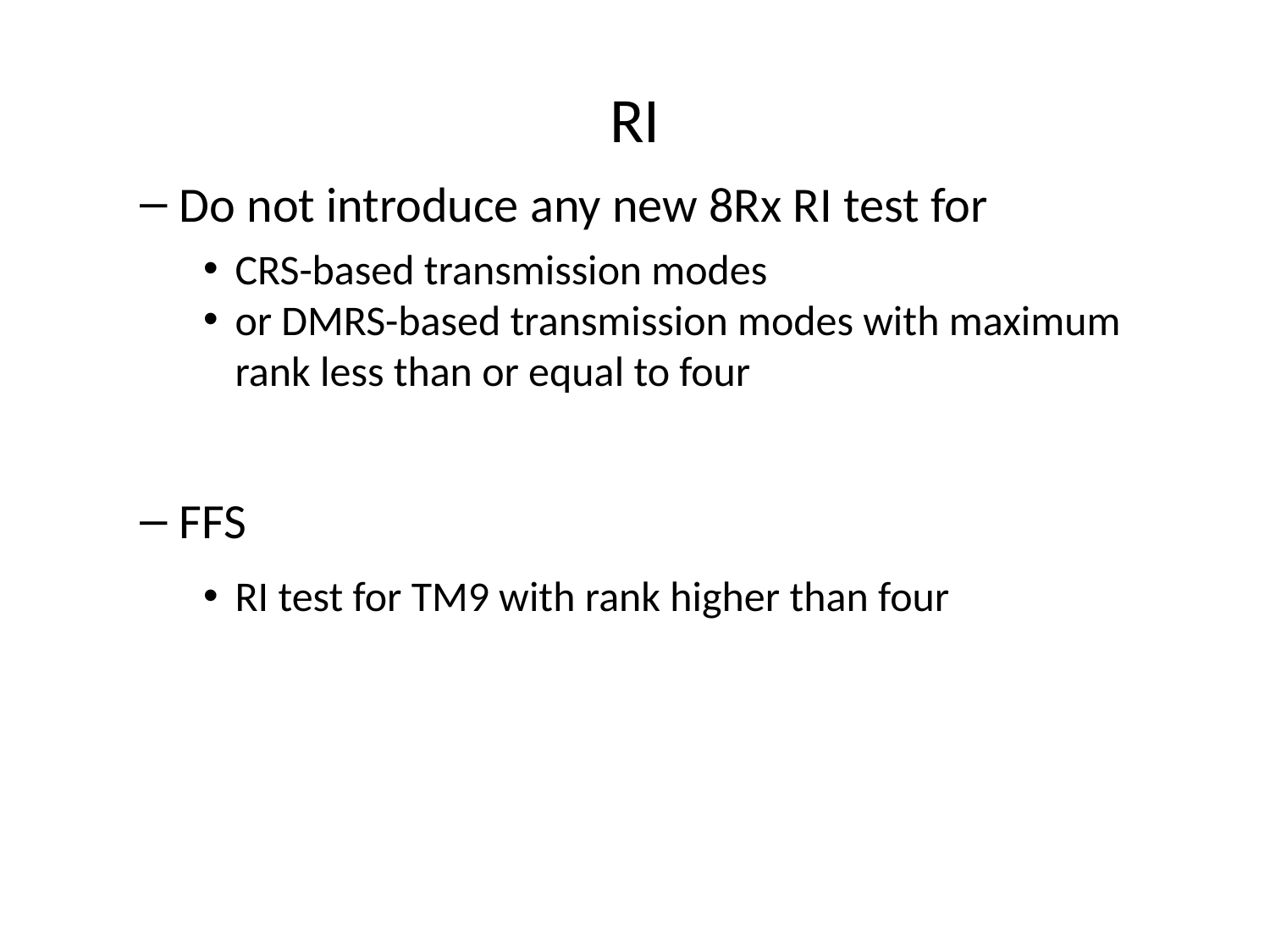

# RI
Do not introduce any new 8Rx RI test for
CRS-based transmission modes
or DMRS-based transmission modes with maximum rank less than or equal to four

FFS
RI test for TM9 with rank higher than four